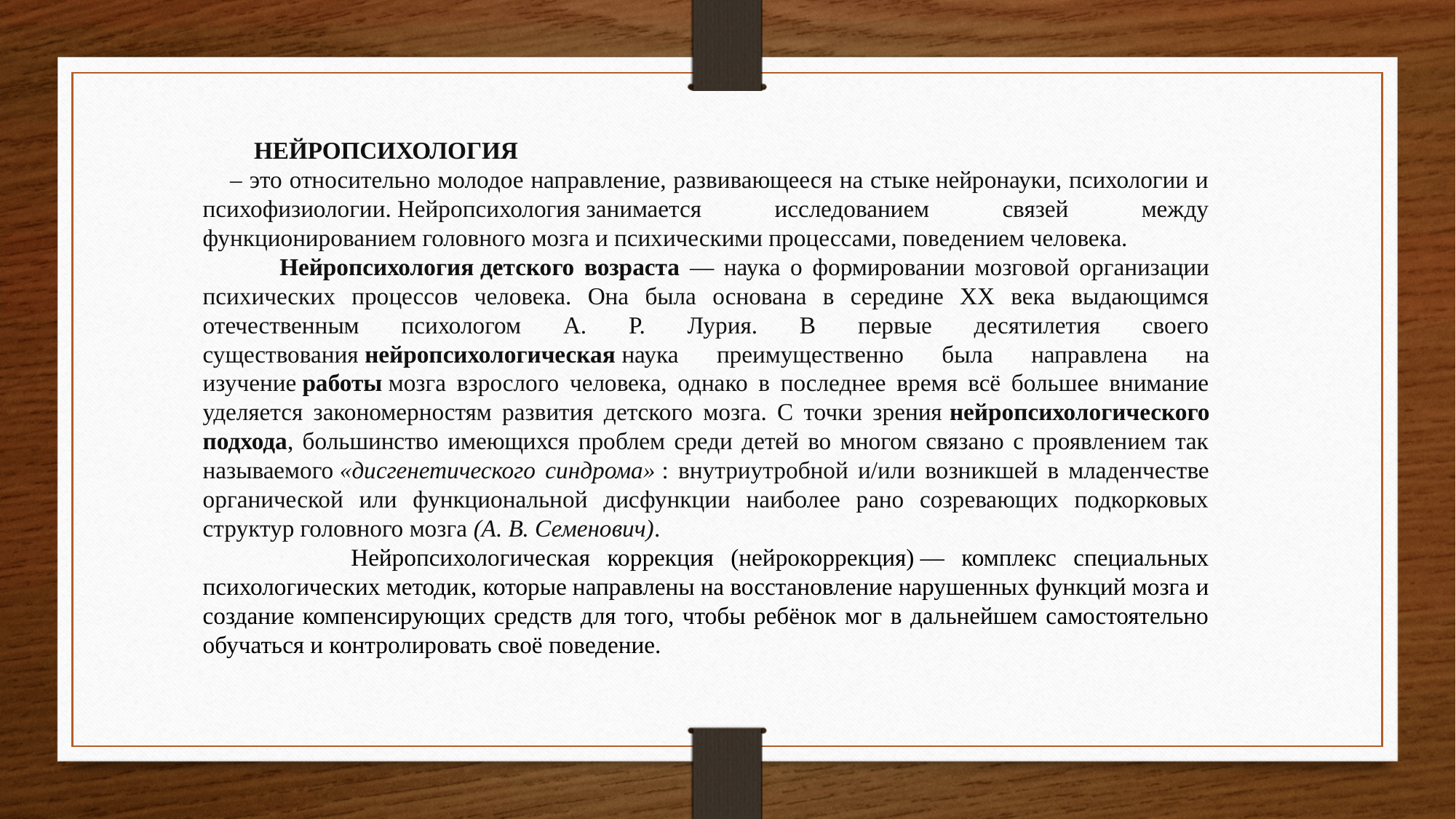

НЕЙРОПСИХОЛОГИЯ
– это относительно молодое направление, развивающееся на стыке нейронауки, психологии и психофизиологии. Нейропсихология занимается исследованием связей между функционированием головного мозга и психическими процессами, поведением человека.
     Нейропсихология детского возраста — наука о формировании мозговой организации психических процессов человека. Она была основана в середине ХХ века выдающимся отечественным психологом А. Р. Лурия. В первые десятилетия своего существования нейропсихологическая наука преимущественно была направлена на изучение работы мозга взрослого человека, однако в последнее время всё большее внимание уделяется закономерностям развития детского мозга. С точки зрения нейропсихологического подхода, большинство имеющихся проблем среди детей во многом связано с проявлением так называемого «дисгенетического синдрома» : внутриутробной и/или возникшей в младенчестве органической или функциональной дисфункции наиболее рано созревающих подкорковых структур головного мозга (А. В. Семенович).
       Нейропсихологическая коррекция (нейрокоррекция) — комплекс специальных психологических методик, которые направлены на восстановление нарушенных функций мозга и создание компенсирующих средств для того, чтобы ребёнок мог в дальнейшем самостоятельно обучаться и контролировать своё поведение.